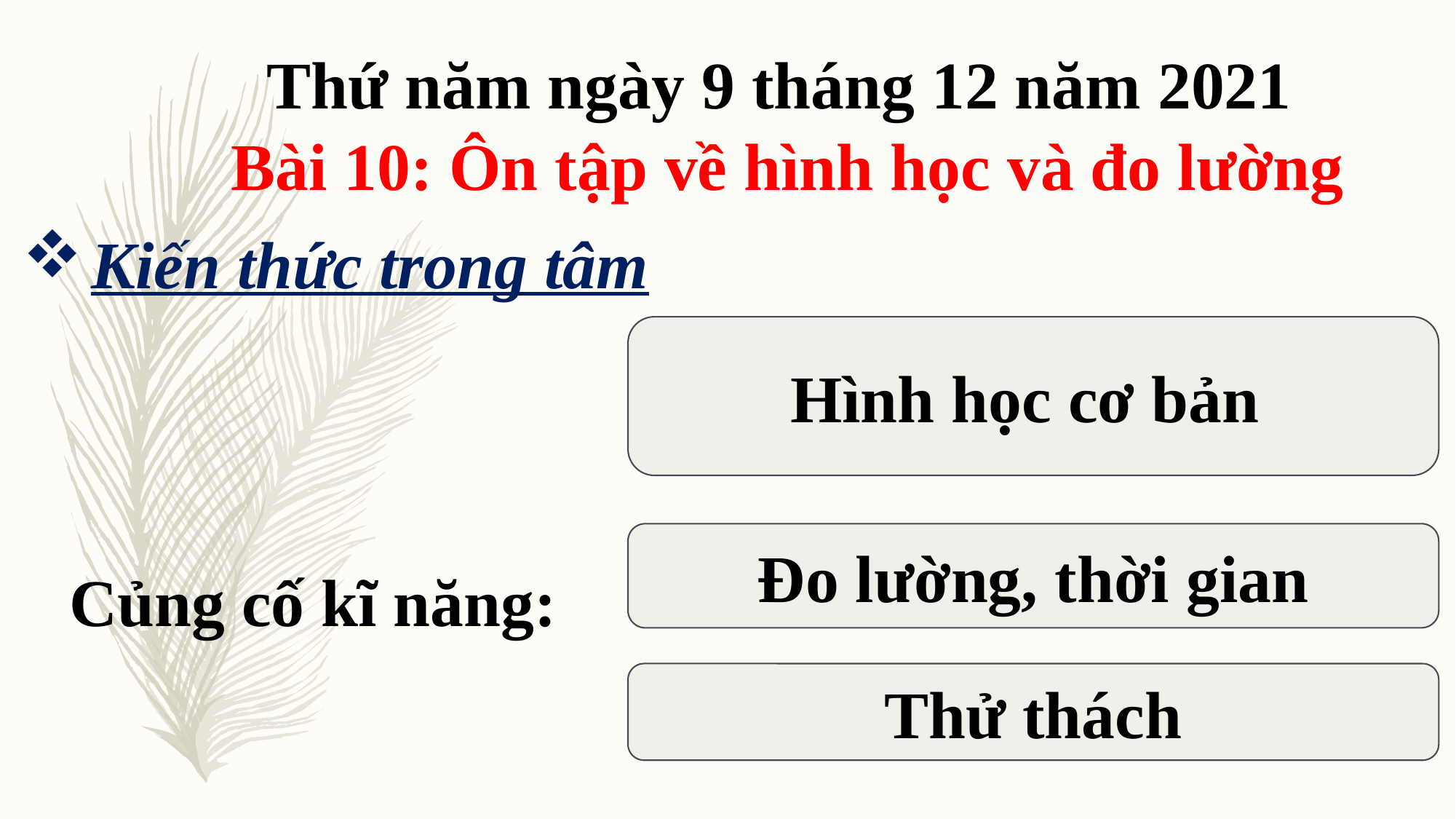

Thứ năm ngày 9 tháng 12 năm 2021
Bài 10: Ôn tập về hình học và đo lường
Kiến thức trong tâm
Hình học cơ bản
Đo lường, thời gian
Củng cố kĩ năng:
Thử thách